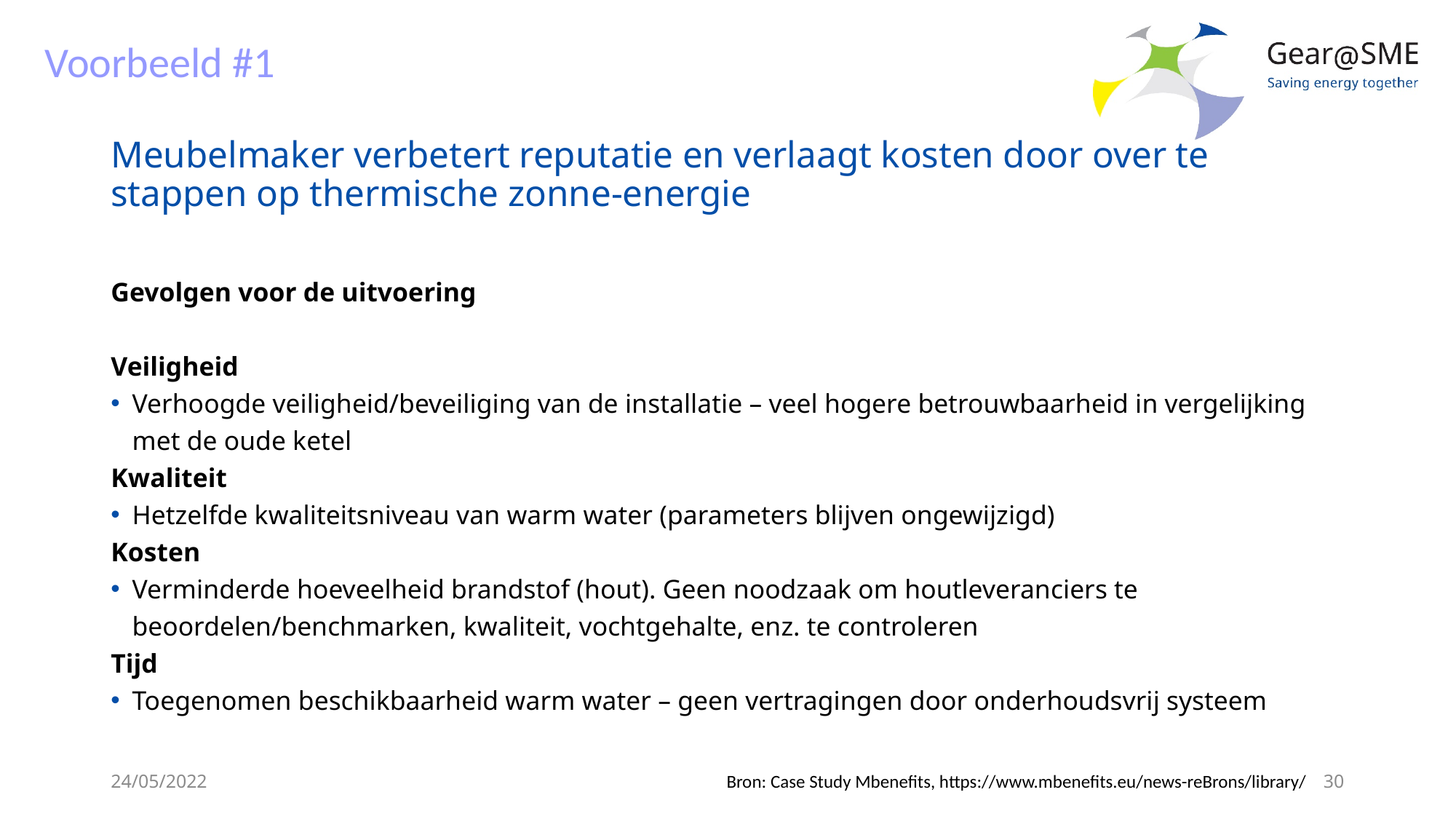

Voorbeeld #1
# Meubelmaker verbetert reputatie en verlaagt kosten door over te stappen op thermische zonne-energie
Gevolgen voor de uitvoering

Veiligheid
Verhoogde veiligheid/beveiliging van de installatie – veel hogere betrouwbaarheid in vergelijking met de oude ketel
Kwaliteit
Hetzelfde kwaliteitsniveau van warm water (parameters blijven ongewijzigd)
Kosten
Verminderde hoeveelheid brandstof (hout). Geen noodzaak om houtleveranciers te beoordelen/benchmarken, kwaliteit, vochtgehalte, enz. te controleren
Tijd
Toegenomen beschikbaarheid warm water – geen vertragingen door onderhoudsvrij systeem

24/05/2022
30
Bron: Case Study Mbenefits, https://www.mbenefits.eu/news-reBrons/library/